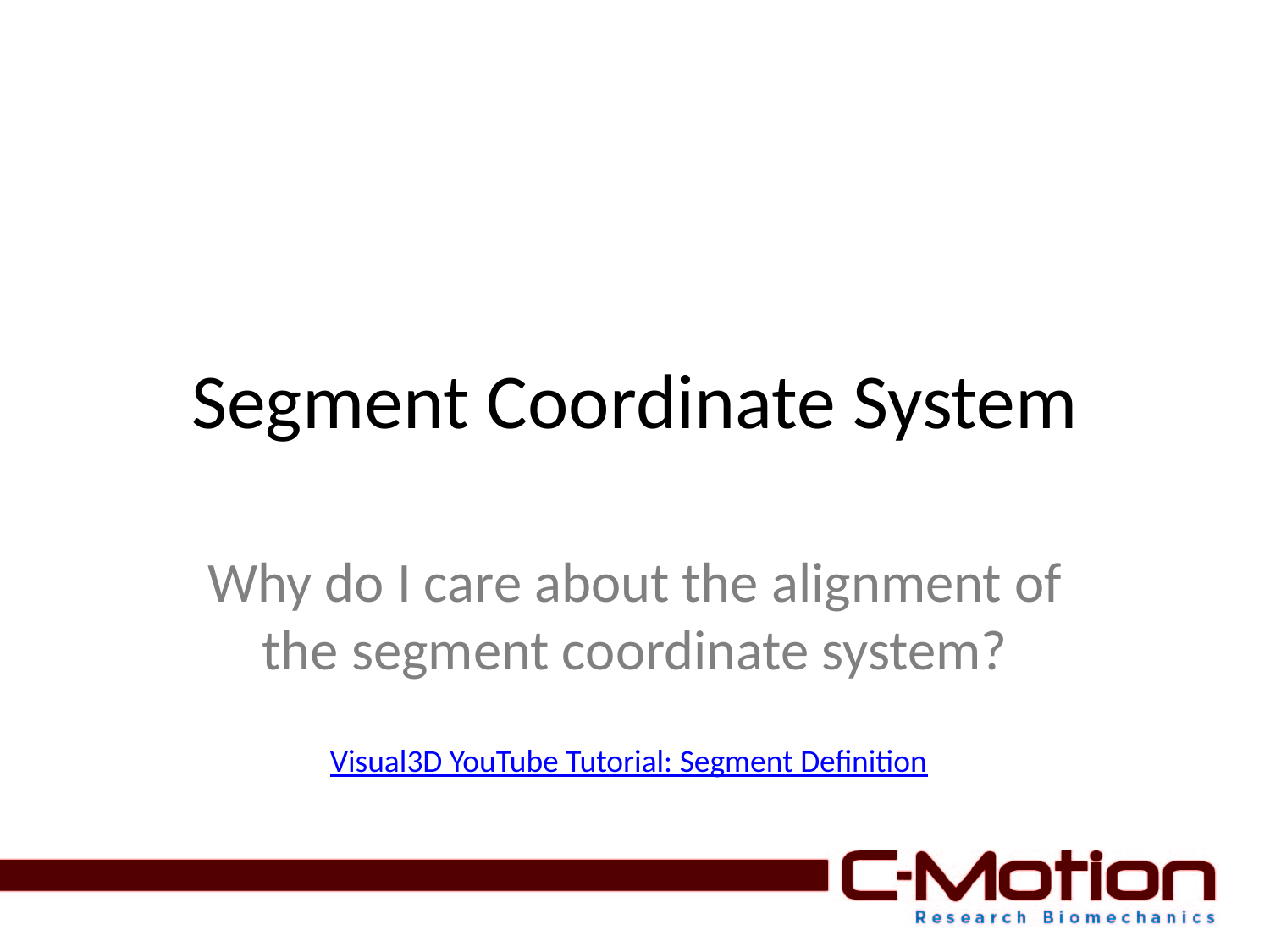

# Segment Coordinate System
Why do I care about the alignment of the segment coordinate system?

Visual3D YouTube Tutorial: Segment Definition